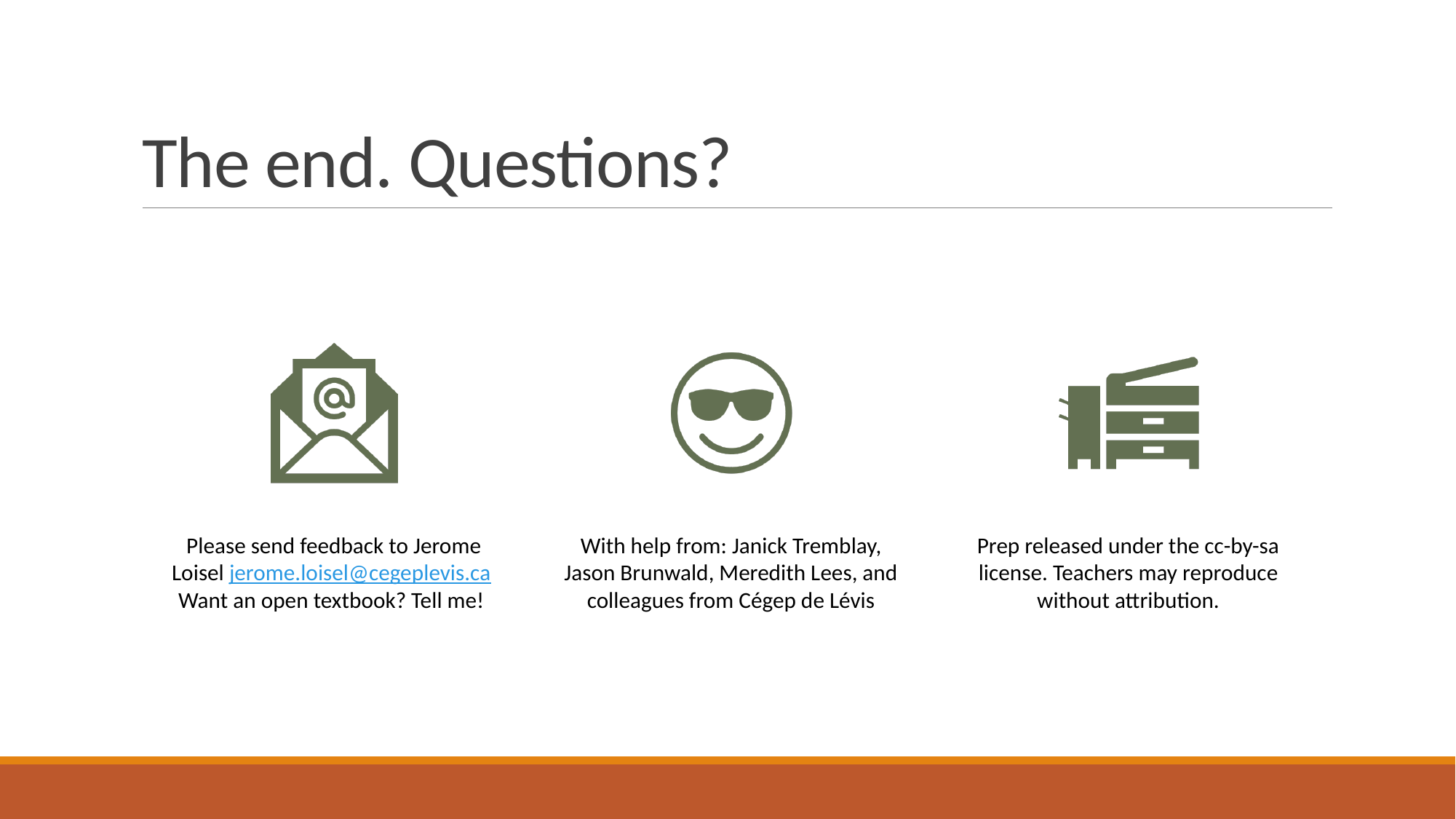

# The end. Questions?
Please send feedback to Jerome Loisel jerome.loisel@cegeplevis.ca
Want an open textbook? Tell me!
With help from: Janick Tremblay, Jason Brunwald, Meredith Lees, and colleagues from Cégep de Lévis
Prep released under the cc-by-sa license. Teachers may reproduce without attribution.